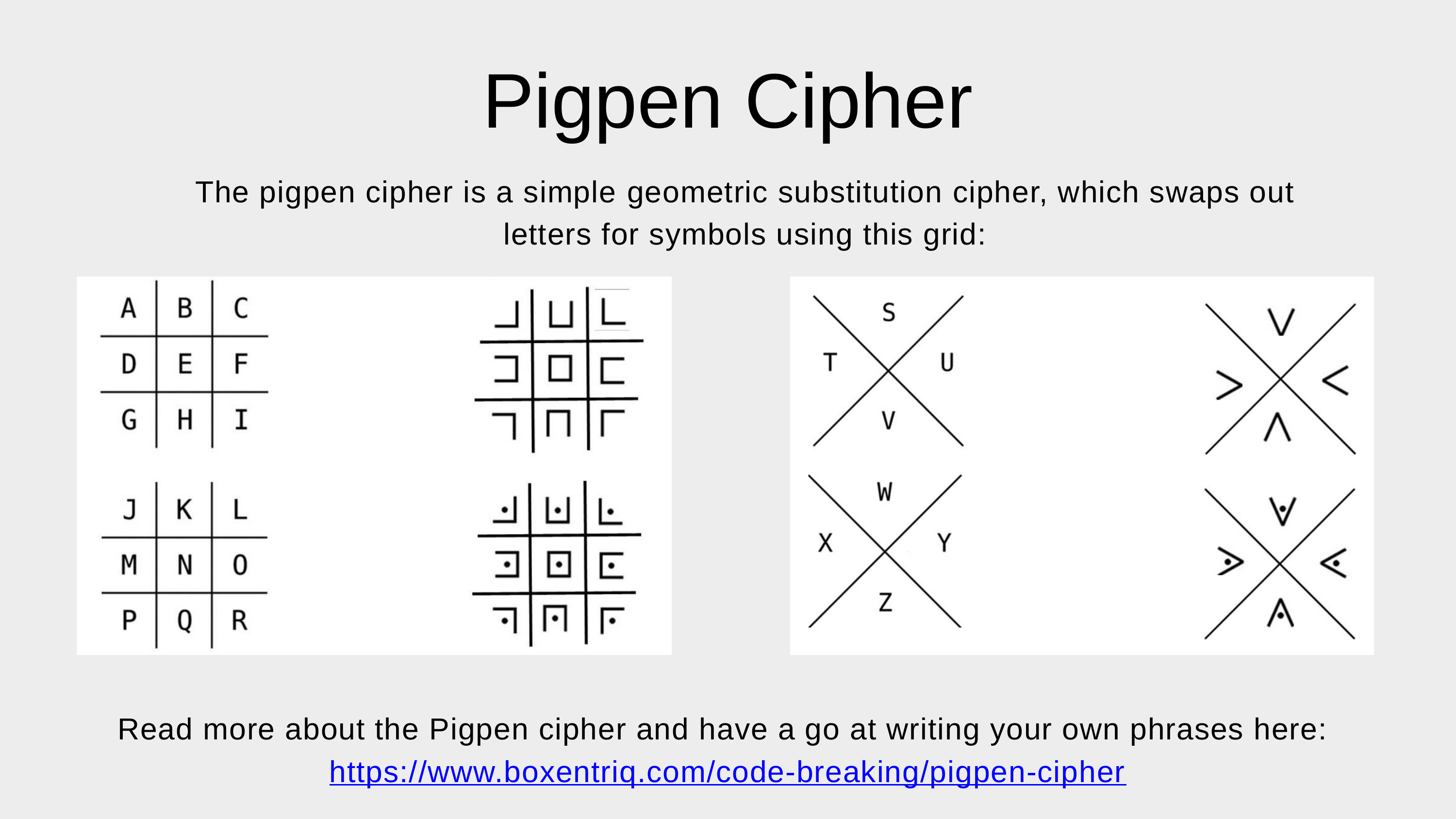

Pigpen Cipher
The pigpen cipher is a simple geometric substitution cipher, which swaps out letters for symbols using this grid:

Read more about the Pigpen cipher and have a go at writing your own phrases here:
https://www.boxentriq.com/code-breaking/pigpen-cipher